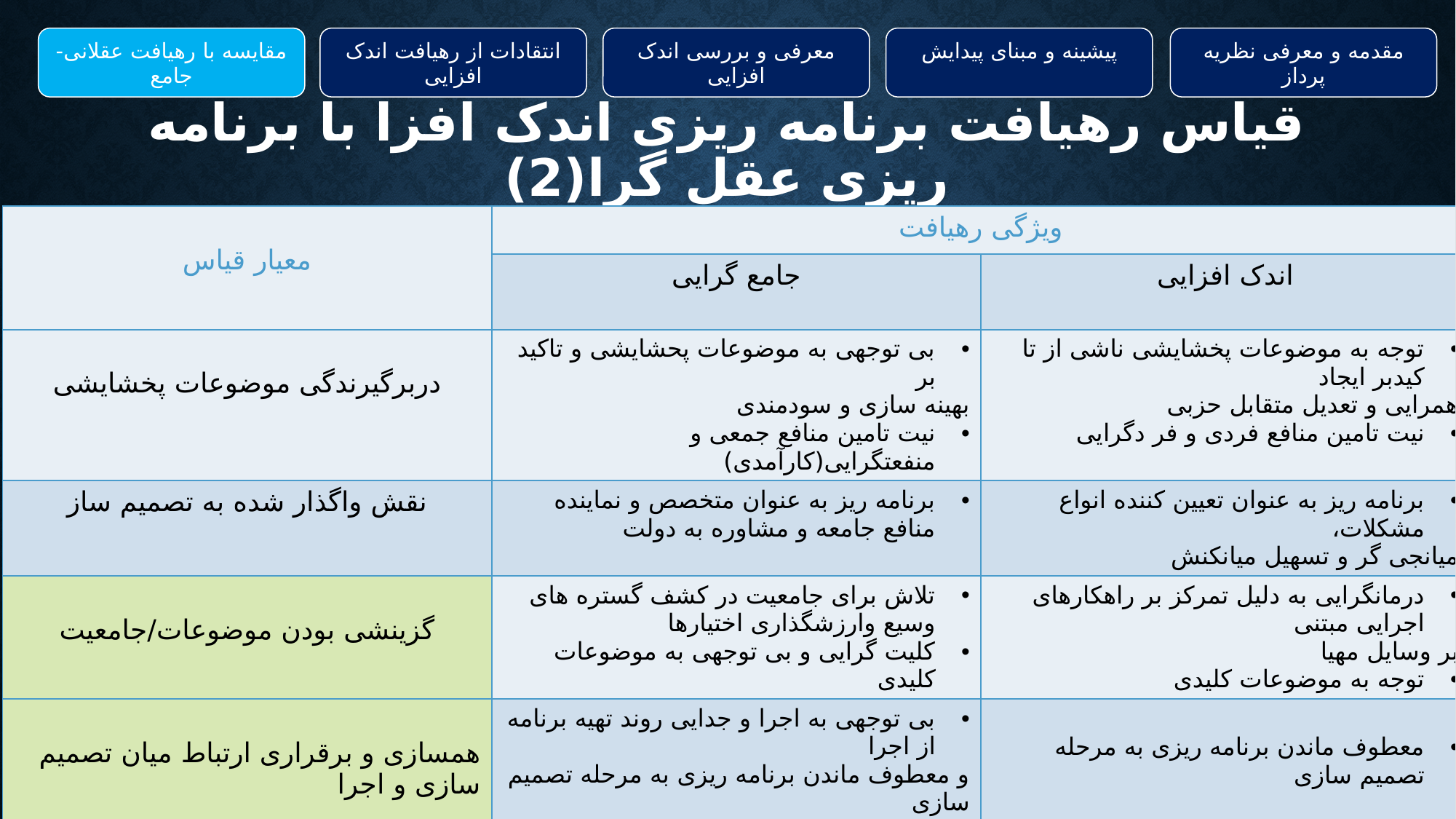

مقایسه با رهیافت عقلانی-جامع
انتقادات از رهیافت اندک افزایی
معرفی و بررسی اندک افزایی
پیشینه و مبنای پیدایش
مقدمه و معرفی نظریه پرداز
# قیاس رهیافت برنامه ریزی اندک افزا با برنامه ریزی عقل گرا(2)
| معیار قیاس | ویژگی رهیافت |  |
| --- | --- | --- |
|  | جامع گرایی | اندک افزایی |
| دربرگیرندگی موضوعات پخشایشی | بی توجهی به موضوعات پحشایشی و تاکید بر بهینه سازی و سودمندی نیت تامین منافع جمعی و منفعتگرایی(کارآمدی) | توجه به موضوعات پخشایشی ناشی از تا کیدبر ایجاد همرایی و تعدیل متقابل حزبی نیت تامین منافع فردی و فر دگرایی |
| نقش واگذار شده به تصمیم ساز | برنامه ریز به عنوان متخصص و نماینده منافع جامعه و مشاوره به دولت | برنامه ریز به عنوان تعیین کننده انواع مشکلات، میانجی گر و تسهیل میانکنش |
| گزینشی بودن موضوعات/جامعیت | تلاش برای جامعیت در کشف گستره های وسیع وارزشگذاری اختیارها کلیت گرایی و بی توجهی به موضوعات کلیدی | درمانگرایی به دلیل تمرکز بر راهکارهای اجرایی مبتنی بر وسایل مهیا توجه به موضوعات کلیدی |
| همسازی و برقراری ارتباط میان تصمیم سازی و اجرا | بی توجهی به اجرا و جدایی روند تهیه برنامه از اجرا و معطوف ماندن برنامه ریزی به مرحله تصمیم سازی | معطوف ماندن برنامه ریزی به مرحله تصمیم سازی |
| سطح مداخله | بی توجهی به تولید پروگرام های اجرایی وماندن در سطح راهبردی | تا کید بر سطح عملیاتی |
| امکان سنجی اجرا | تدوین پیشنهادها بی توجه به منابع مالی | انجام امکانسنجی اجرای برنامه ها |